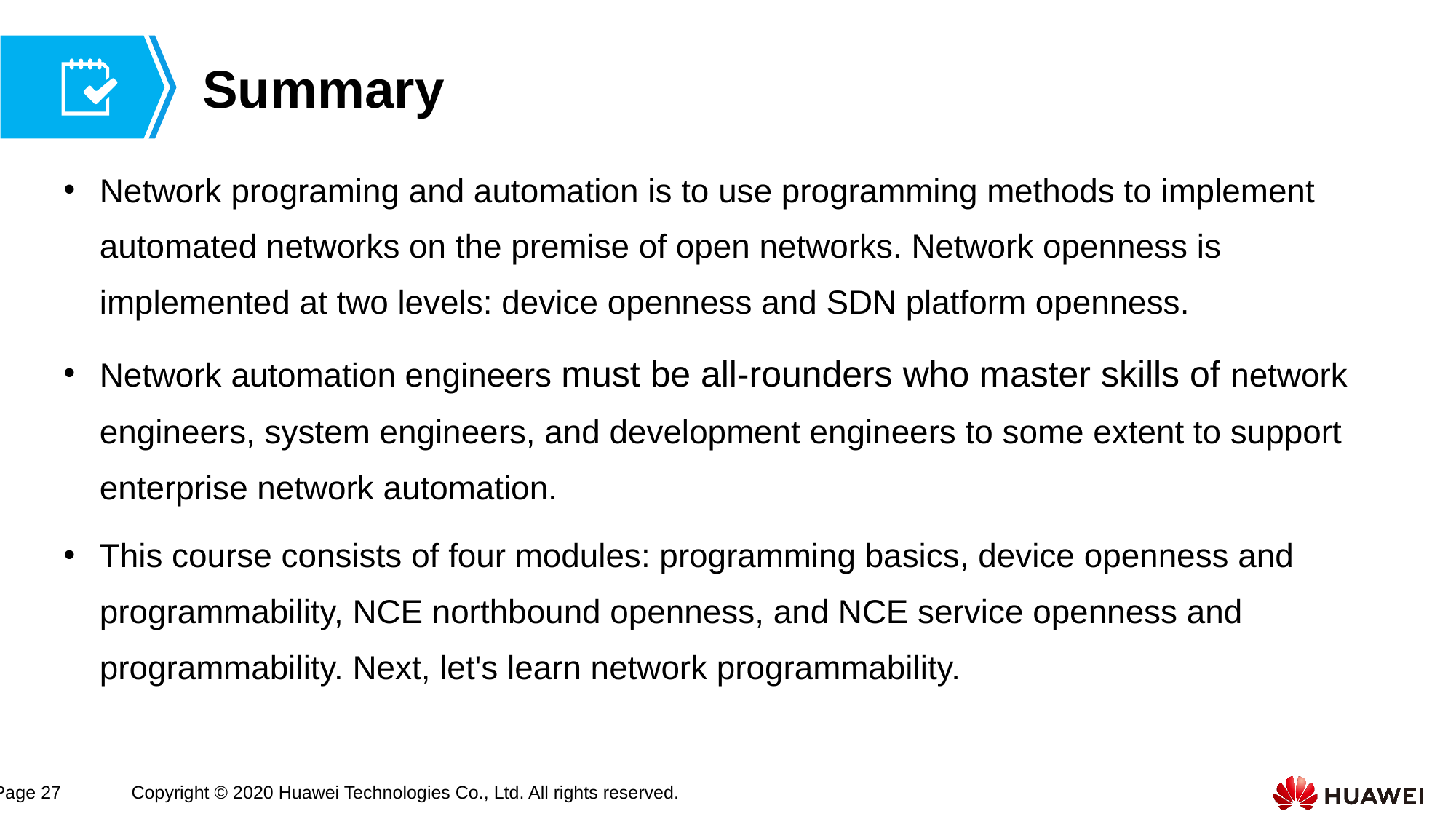

Network programing and automation is to use programming methods to implement automated networks on the premise of open networks. Network openness is implemented at two levels: device openness and SDN platform openness.
Network automation engineers must be all-rounders who master skills of network engineers, system engineers, and development engineers to some extent to support enterprise network automation.
This course consists of four modules: programming basics, device openness and programmability, NCE northbound openness, and NCE service openness and programmability. Next, let's learn network programmability.